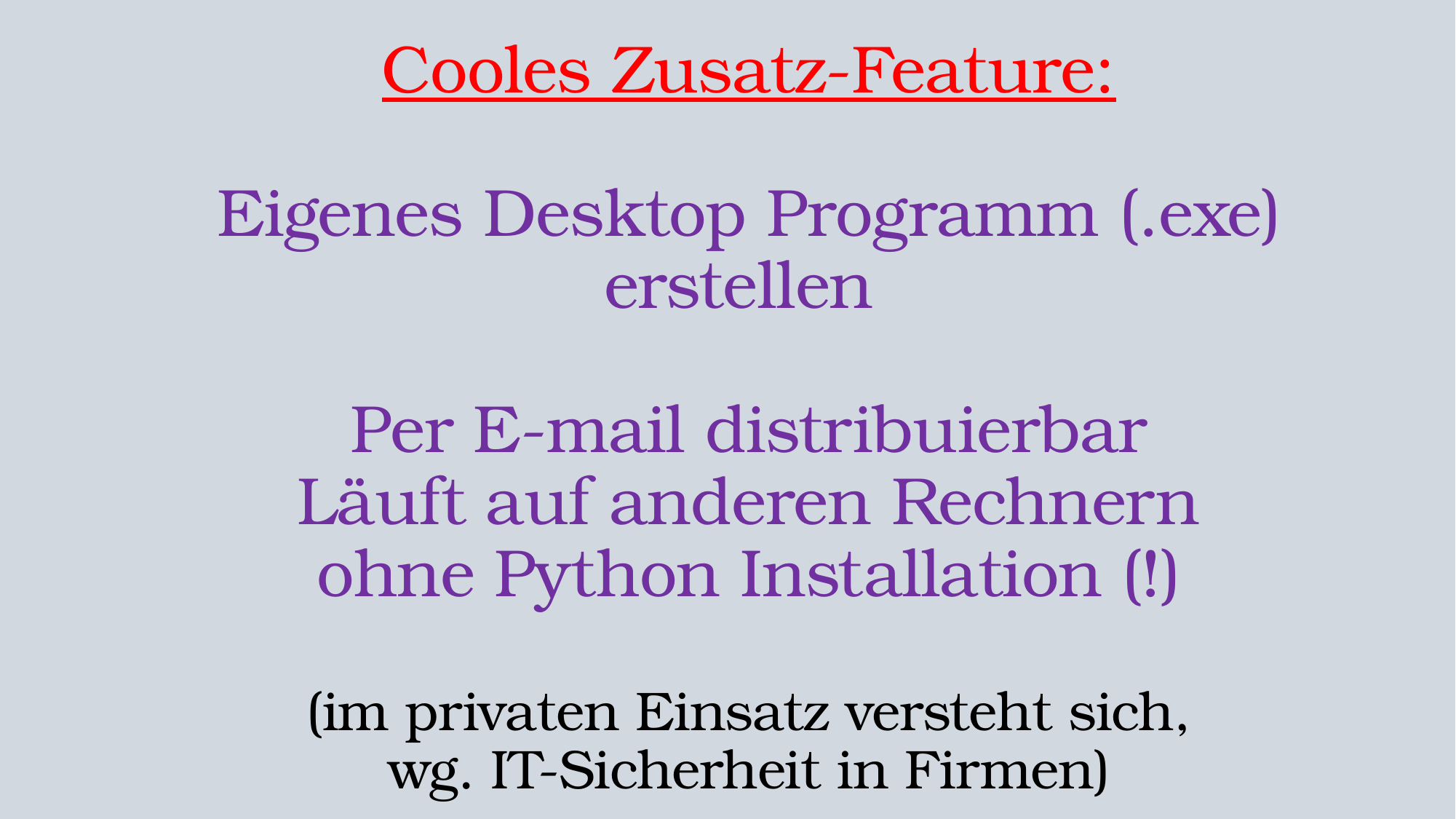

Cooles Zusatz-Feature:
Eigenes Desktop Programm (.exe) erstellen
Per E-mail distribuierbar
Läuft auf anderen Rechnern
ohne Python Installation (!)
(im privaten Einsatz versteht sich,
wg. IT-Sicherheit in Firmen)